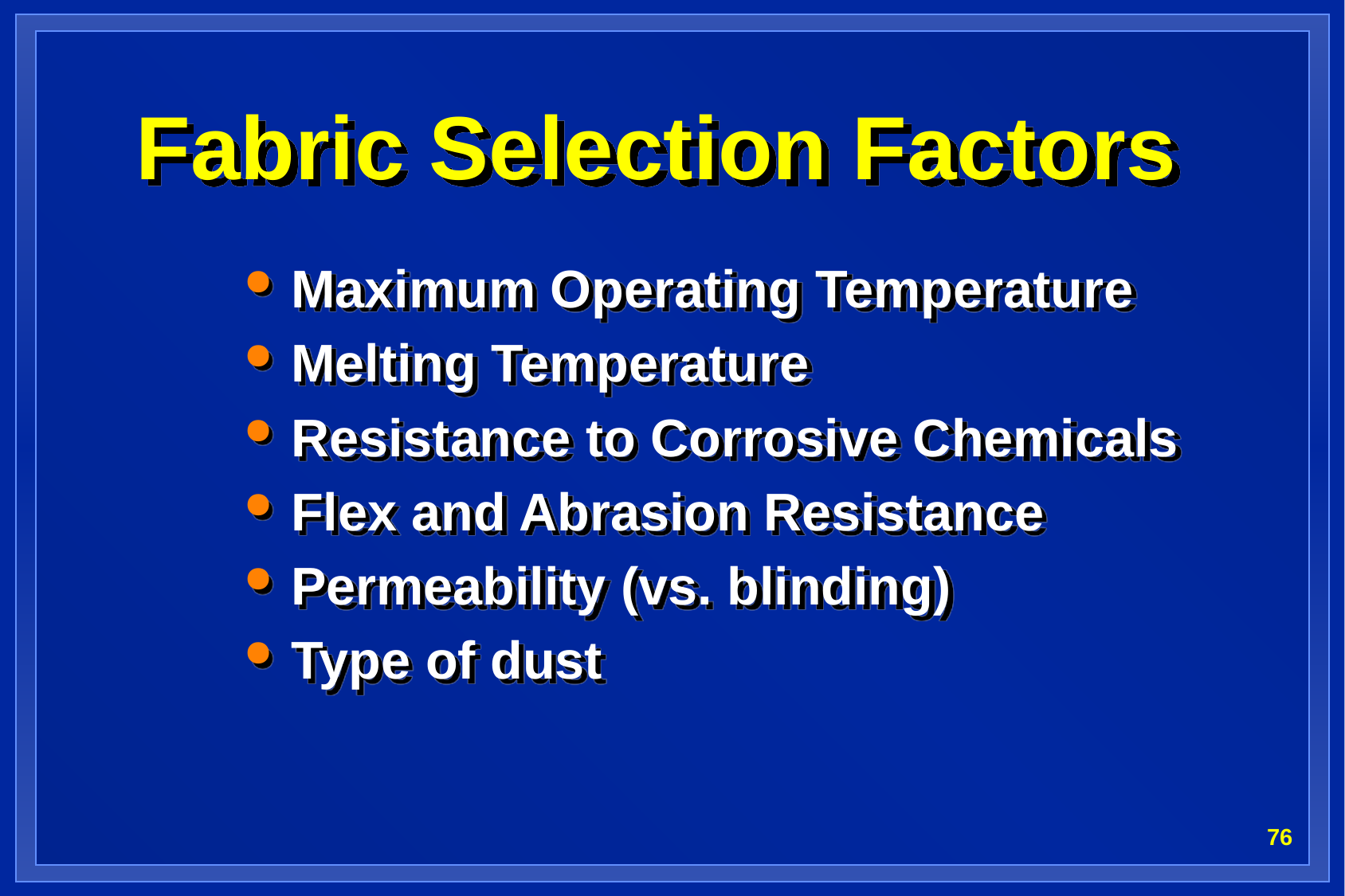

# Fabric Selection Factors

Maximum Operating Temperature
Melting Temperature
Resistance to Corrosive Chemicals
Flex and Abrasion Resistance
Permeability (vs. blinding)
Type of dust

76